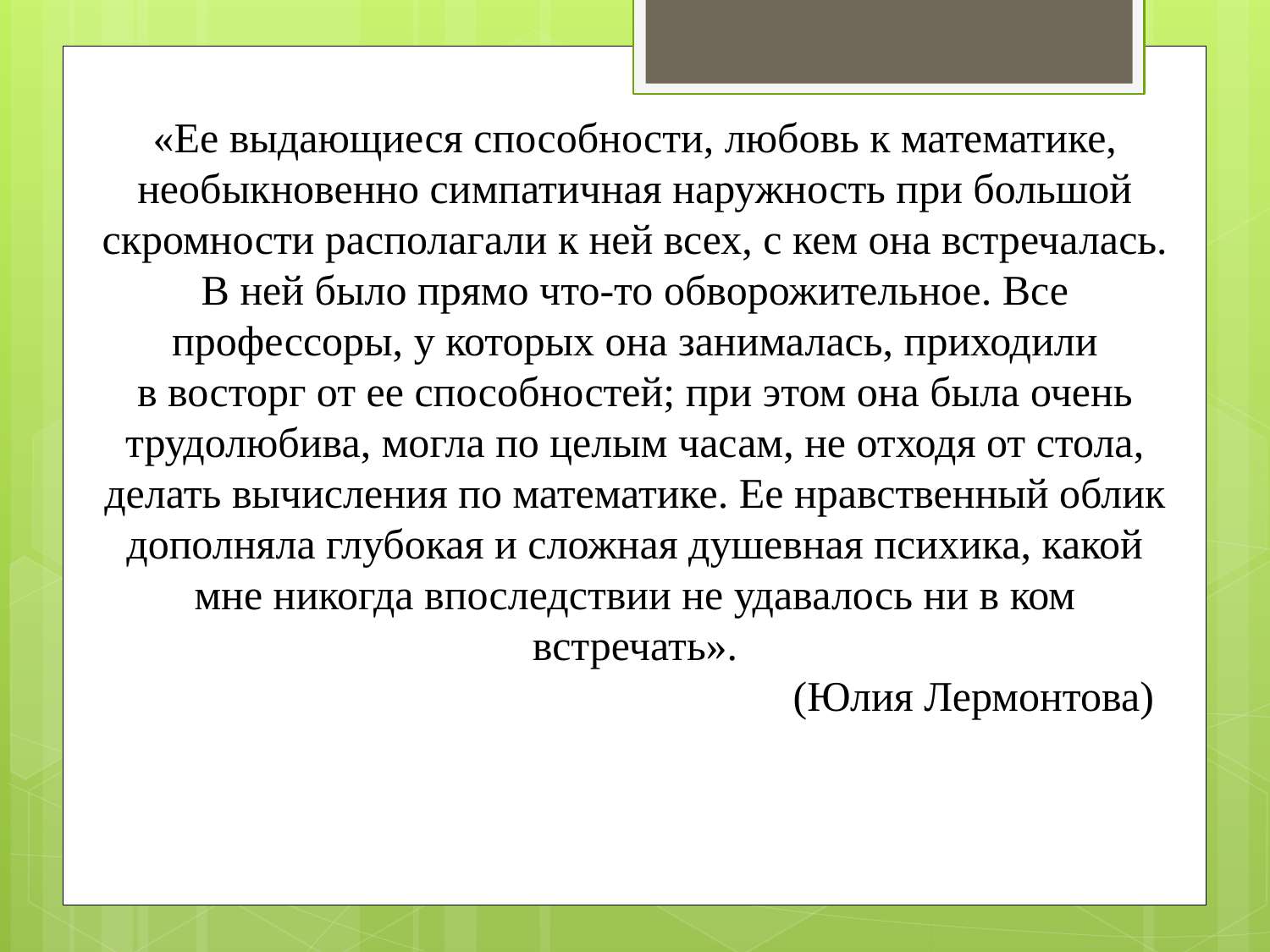

«Ее выдающиеся способности, любовь к математике, необыкновенно симпатичная наружность при большой скромности располагали к ней всех, с кем она встречалась. В ней было прямо что-то обворожительное. Все профессоры, у которых она занималась, приходили в восторг от ее способностей; при этом она была очень трудолюбива, могла по целым часам, не отходя от стола, делать вычисления по математике. Ее нравственный облик дополняла глубокая и сложная душевная психика, какой мне никогда впоследствии не удавалось ни в ком встречать».
                                                                (Юлия Лермонтова)